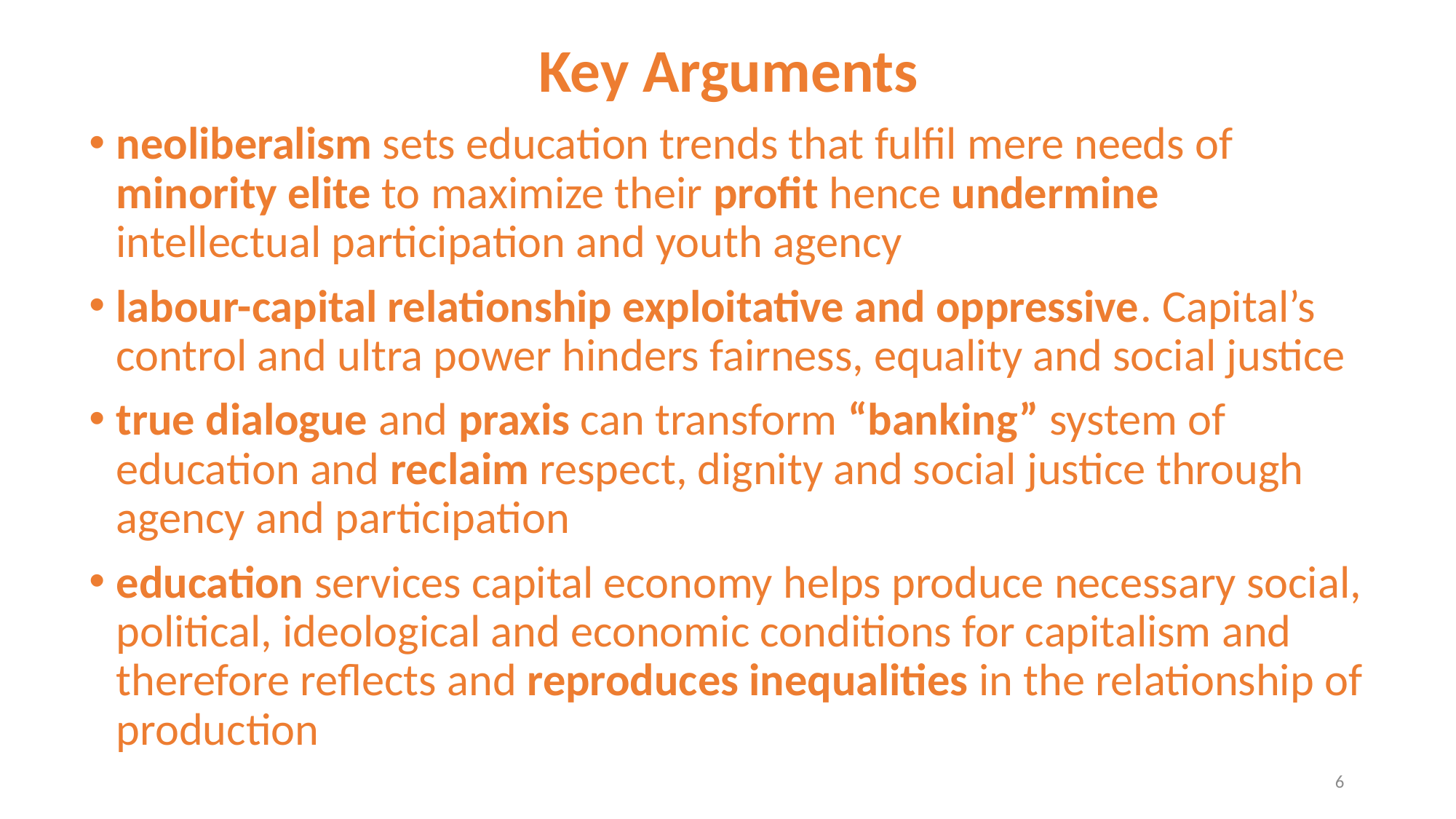

Key Arguments
neoliberalism sets education trends that fulfil mere needs of minority elite to maximize their profit hence undermine intellectual participation and youth agency
labour-capital relationship exploitative and oppressive. Capital’s control and ultra power hinders fairness, equality and social justice
true dialogue and praxis can transform “banking” system of education and reclaim respect, dignity and social justice through agency and participation
education services capital economy helps produce necessary social, political, ideological and economic conditions for capitalism and therefore reflects and reproduces inequalities in the relationship of production

6